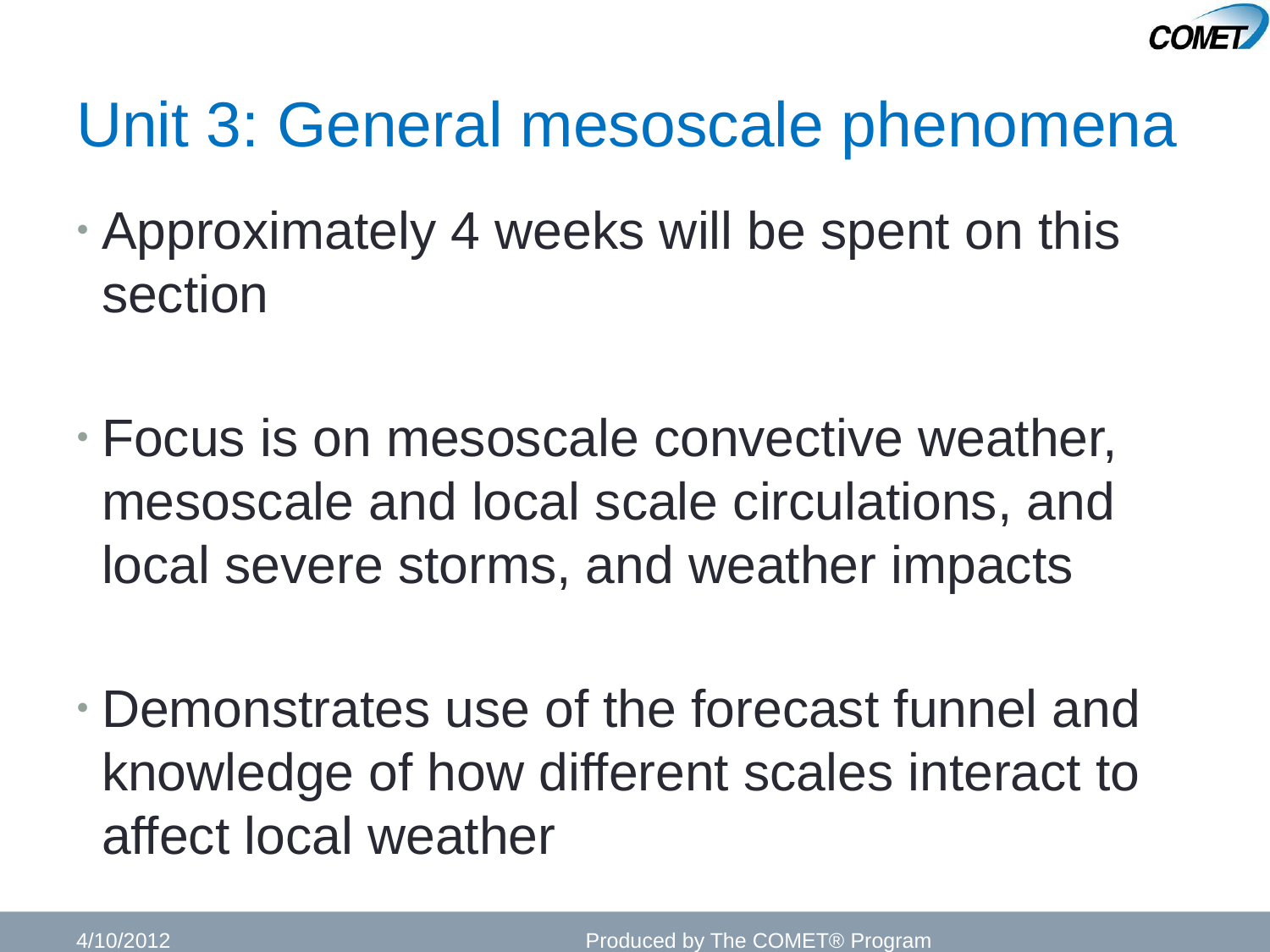

# Unit 3: General mesoscale phenomena
Approximately 4 weeks will be spent on this section

Focus is on mesoscale convective weather, mesoscale and local scale circulations, and local severe storms, and weather impacts

Demonstrates use of the forecast funnel and knowledge of how different scales interact to affect local weather
4/10/2012
Produced by The COMET® Program